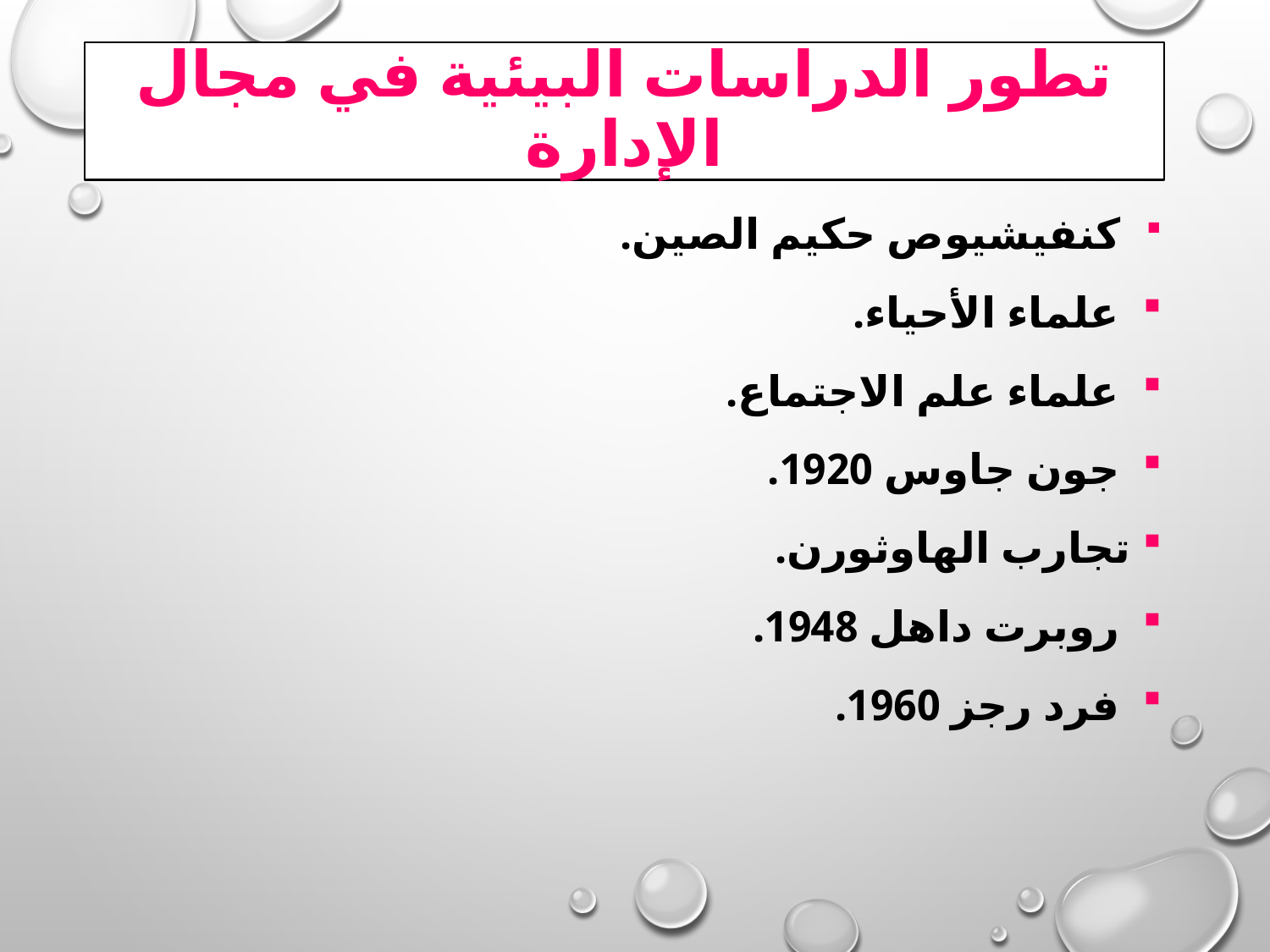

# تطور الدراسات البيئية في مجال الإدارة
 كنفيشيوص حكيم الصين.
 علماء الأحياء.
 علماء علم الاجتماع.
 جون جاوس 1920.
تجارب الهاوثورن.
 روبرت داهل 1948.
 فرد رجز 1960.